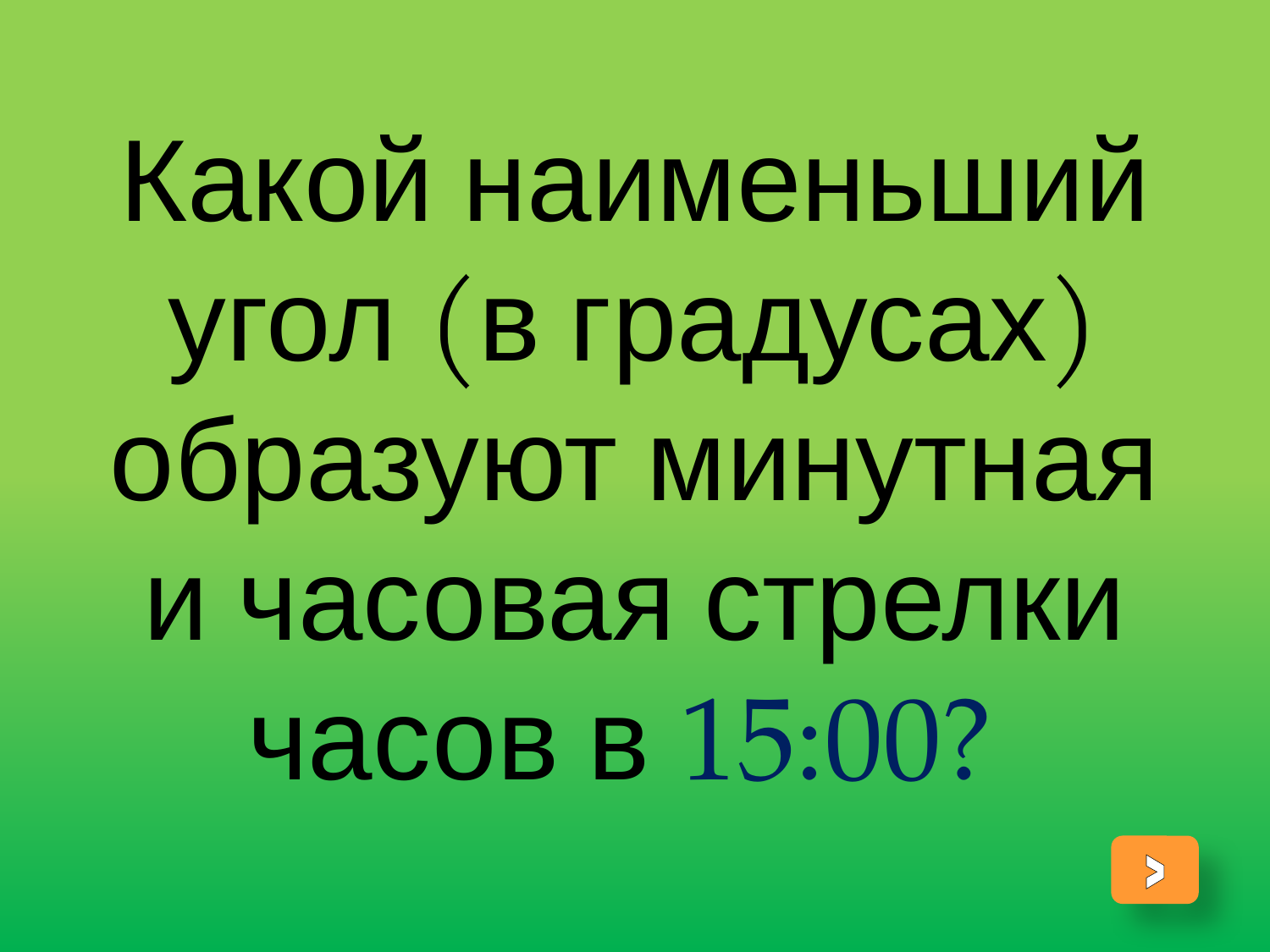

# Какой наименьший угол (в градусах) образуют минутная и часовая стрелки часов в 15:00?
>